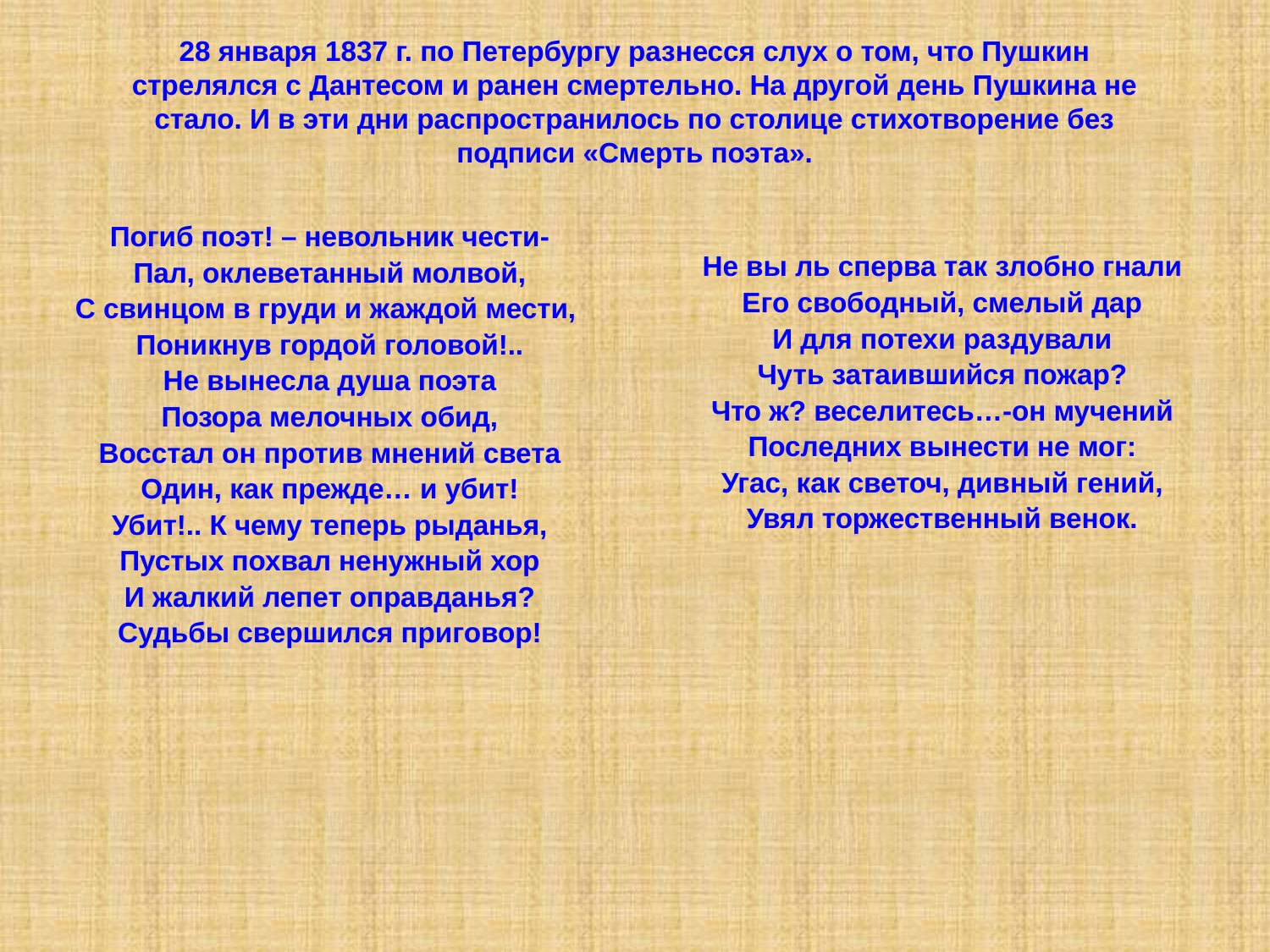

# 28 января 1837 г. по Петербургу разнесся слух о том, что Пушкин стрелялся с Дантесом и ранен смертельно. На другой день Пушкина не стало. И в эти дни распространилось по столице стихотворение без подписи «Смерть поэта».
Погиб поэт! – невольник чести-
Пал, оклеветанный молвой,
С свинцом в груди и жаждой мести,
Поникнув гордой головой!..
Не вынесла душа поэта
Позора мелочных обид,
Восстал он против мнений света
Один, как прежде… и убит!
Убит!.. К чему теперь рыданья,
Пустых похвал ненужный хор
И жалкий лепет оправданья?
Судьбы свершился приговор!

Не вы ль сперва так злобно гнали
Его свободный, смелый дар
И для потехи раздували
Чуть затаившийся пожар?
Что ж? веселитесь…-он мучений
Последних вынести не мог:
Угас, как светоч, дивный гений,
Увял торжественный венок.